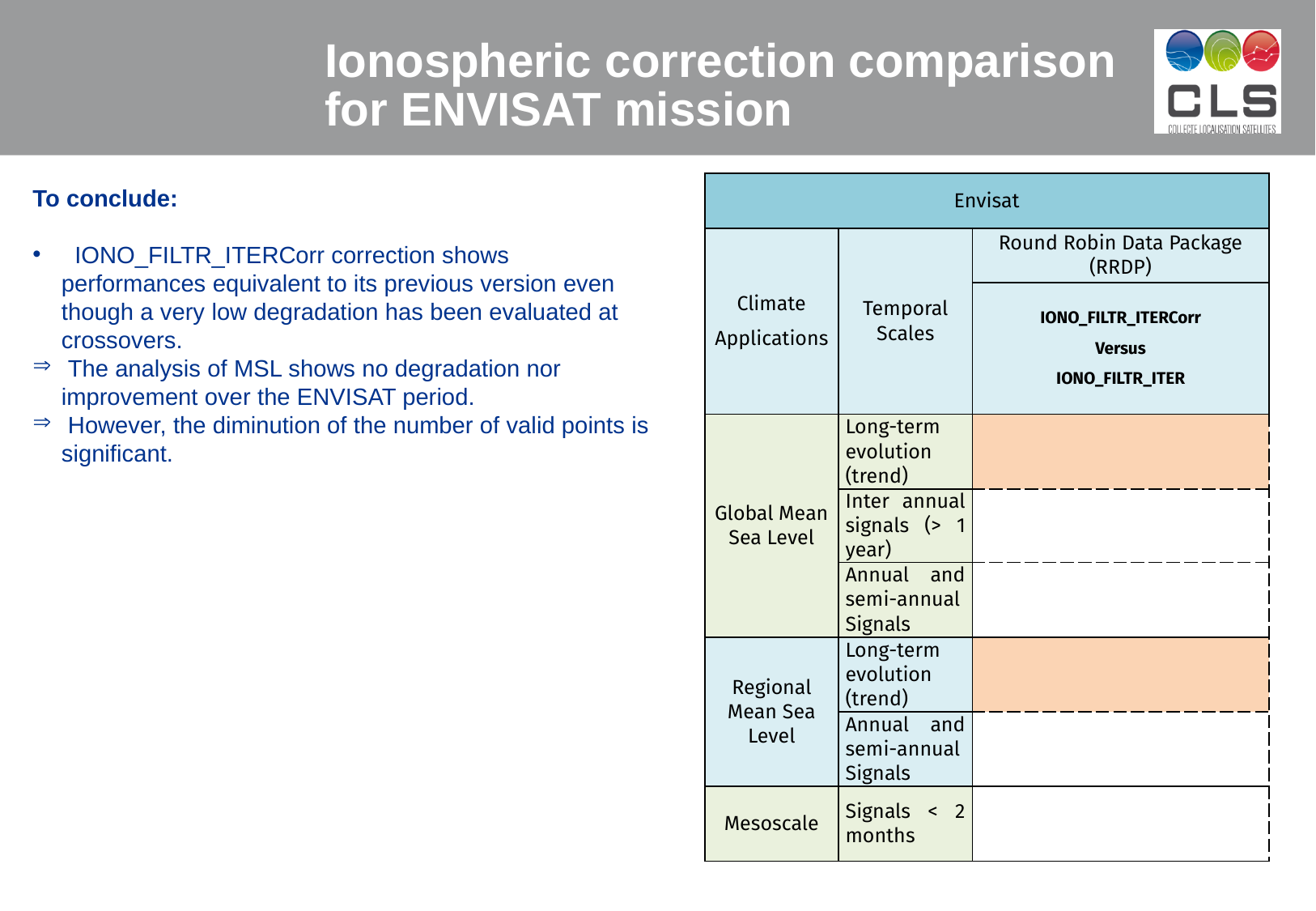

Ionospheric correction comparison for ENVISAT mission
| Envisat |  |  |
| --- | --- | --- |
| Climate Applications | Temporal Scales | Round Robin Data Package (RRDP) |
|  |  | IONO\_FILTR\_ITERCorr Versus IONO\_FILTR\_ITER |
| Global Mean Sea Level | Long-term evolution (trend) |  |
|  | Inter annual signals (> 1 year) |  |
|  | Annual and semi-annual Signals |  |
| Regional Mean Sea Level | Long-term evolution (trend) |  |
|  | Annual and semi-annual Signals |  |
| Mesoscale | Signals < 2 months |  |
To conclude:

  IONO_FILTR_ITERCorr correction shows performances equivalent to its previous version even though a very low degradation has been evaluated at crossovers.
 The analysis of MSL shows no degradation nor improvement over the ENVISAT period.
 However, the diminution of the number of valid points is significant.